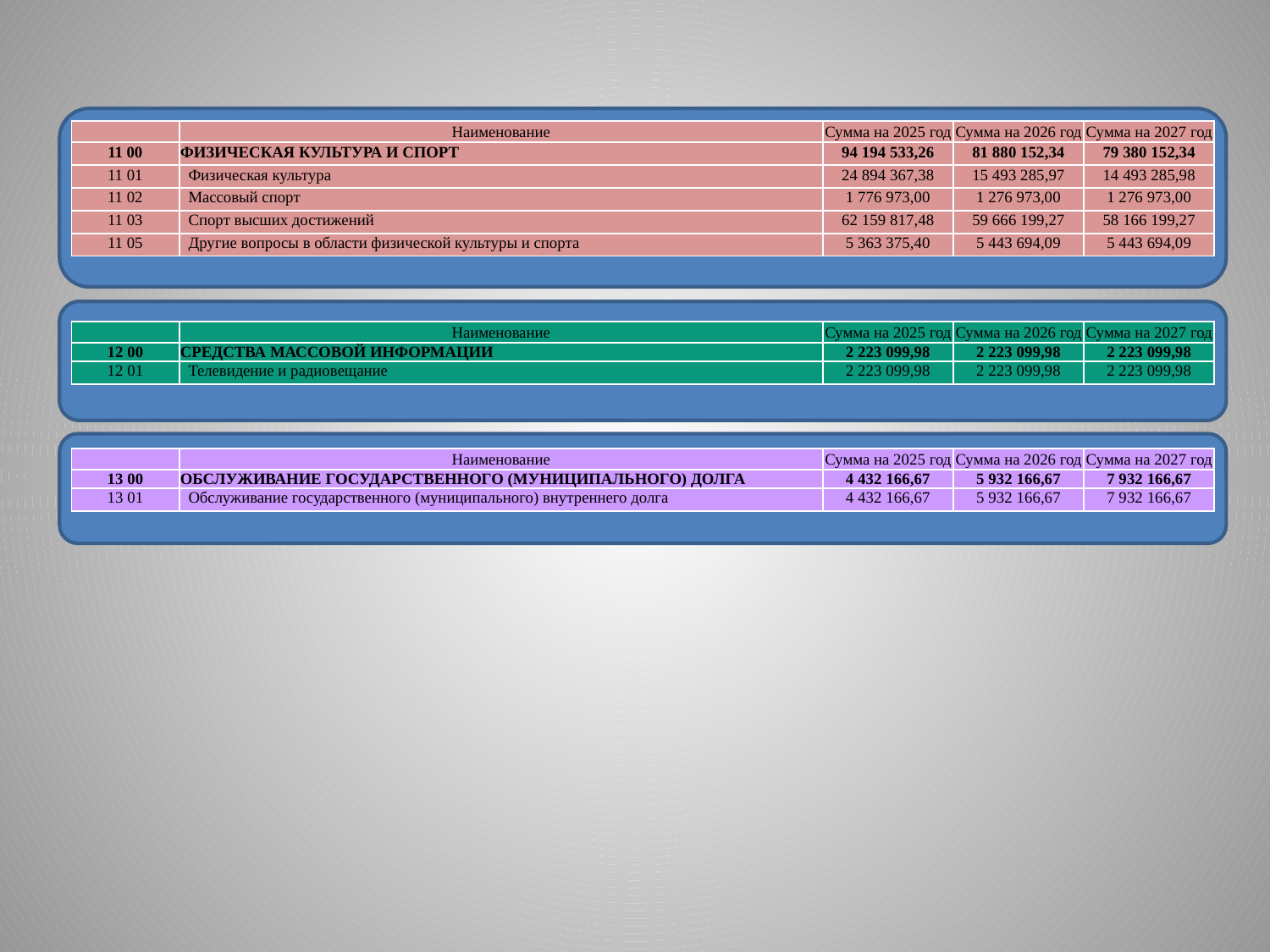

|  | Наименование | Сумма на 2025 год | Сумма на 2026 год | Сумма на 2027 год |
| --- | --- | --- | --- | --- |
| 11 00 | ФИЗИЧЕСКАЯ КУЛЬТУРА И СПОРТ | 94 194 533,26 | 81 880 152,34 | 79 380 152,34 |
| 11 01 | Физическая культура | 24 894 367,38 | 15 493 285,97 | 14 493 285,98 |
| 11 02 | Массовый спорт | 1 776 973,00 | 1 276 973,00 | 1 276 973,00 |
| 11 03 | Спорт высших достижений | 62 159 817,48 | 59 666 199,27 | 58 166 199,27 |
| 11 05 | Другие вопросы в области физической культуры и спорта | 5 363 375,40 | 5 443 694,09 | 5 443 694,09 |

|  | Наименование | Сумма на 2025 год | Сумма на 2026 год | Сумма на 2027 год |
| --- | --- | --- | --- | --- |
| 12 00 | СРЕДСТВА МАССОВОЙ ИНФОРМАЦИИ | 2 223 099,98 | 2 223 099,98 | 2 223 099,98 |
| 12 01 | Телевидение и радиовещание | 2 223 099,98 | 2 223 099,98 | 2 223 099,98 |

|  | Наименование | Сумма на 2025 год | Сумма на 2026 год | Сумма на 2027 год |
| --- | --- | --- | --- | --- |
| 13 00 | ОБСЛУЖИВАНИЕ ГОСУДАРСТВЕННОГО (МУНИЦИПАЛЬНОГО) ДОЛГА | 4 432 166,67 | 5 932 166,67 | 7 932 166,67 |
| 13 01 | Обслуживание государственного (муниципального) внутреннего долга | 4 432 166,67 | 5 932 166,67 | 7 932 166,67 |